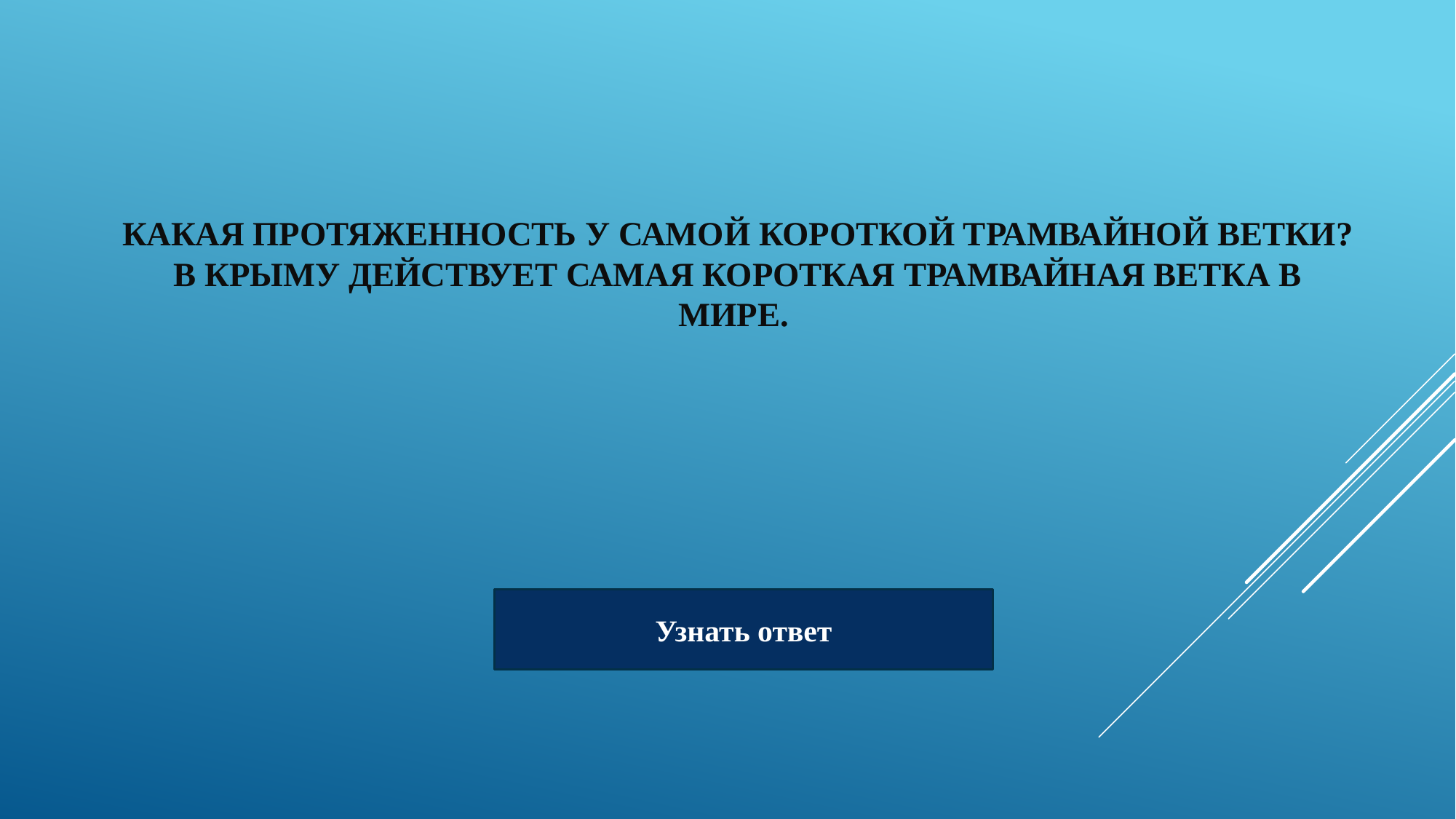

# Какая протяженность у самой короткой трамвайной ветки? В Крыму действует самая короткая трамвайная ветка в мире.